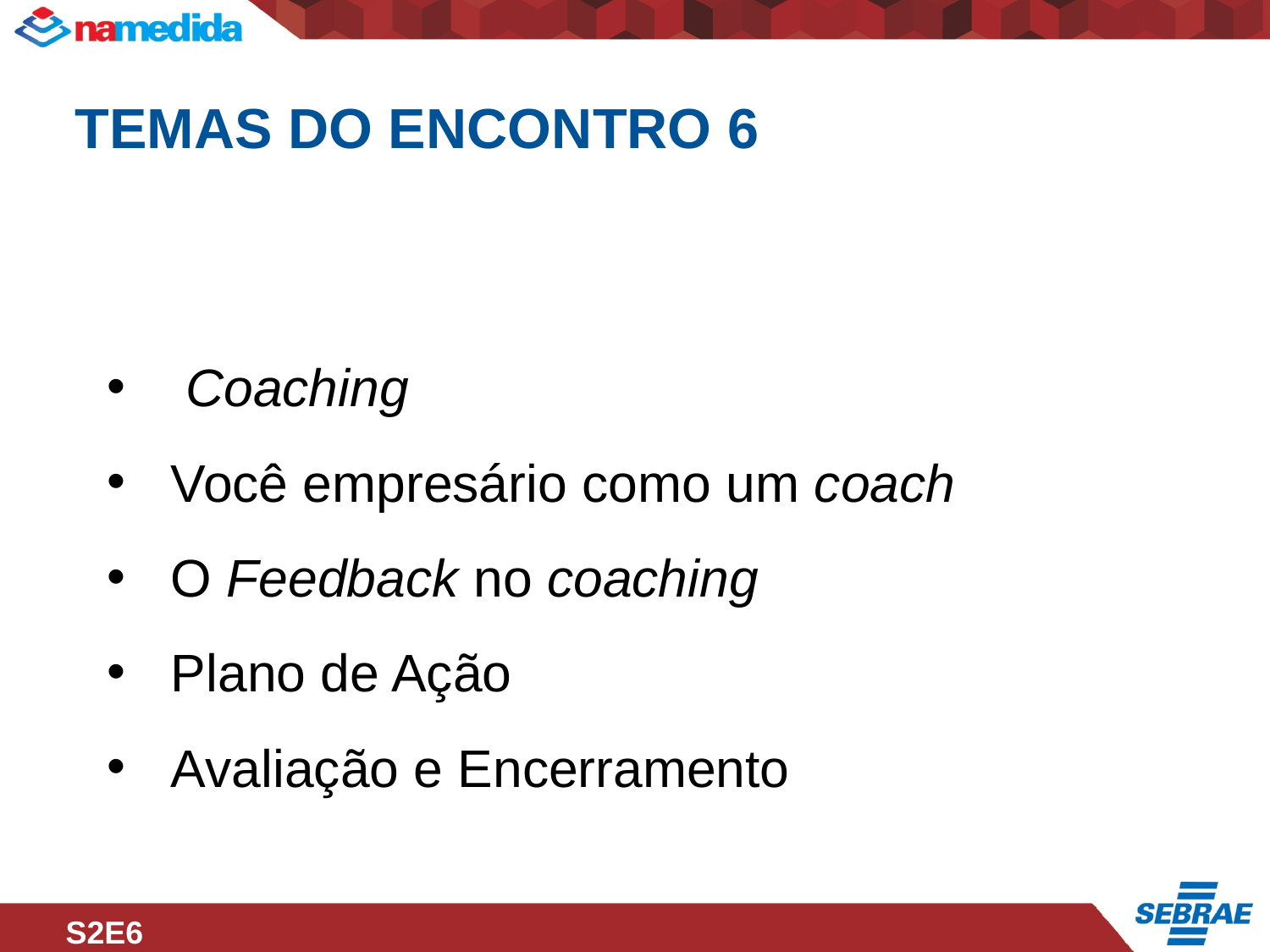

TEMAS DO ENCONTRO 6
 Coaching
Você empresário como um coach
O Feedback no coaching
Plano de Ação
Avaliação e Encerramento
S2E6